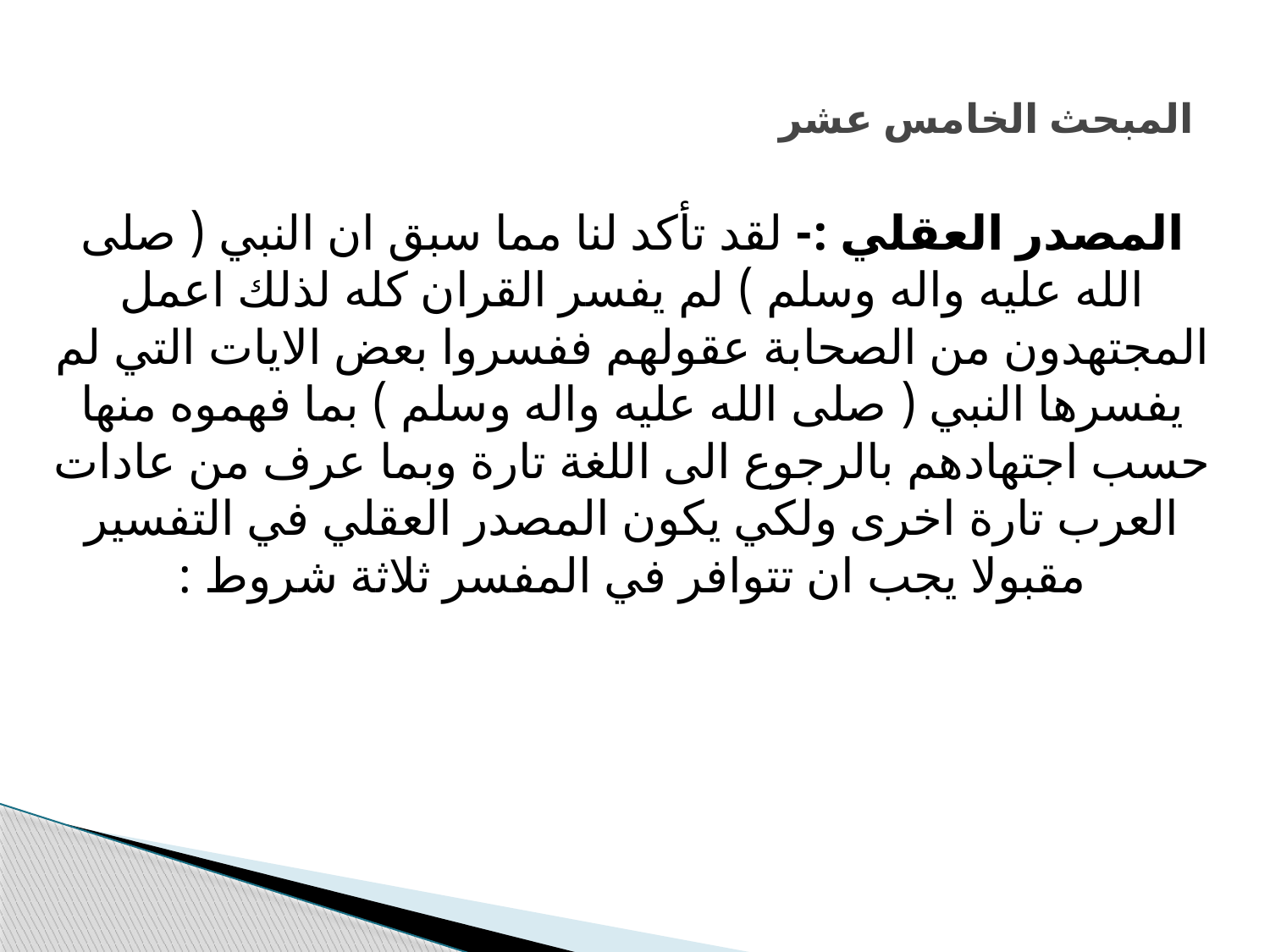

# المبحث الخامس عشر
المصدر العقلي :- لقد تأكد لنا مما سبق ان النبي ( صلى الله عليه واله وسلم ) لم يفسر القران كله لذلك اعمل المجتهدون من الصحابة عقولهم ففسروا بعض الايات التي لم يفسرها النبي ( صلى الله عليه واله وسلم ) بما فهموه منها حسب اجتهادهم بالرجوع الى اللغة تارة وبما عرف من عادات العرب تارة اخرى ولكي يكون المصدر العقلي في التفسير مقبولا يجب ان تتوافر في المفسر ثلاثة شروط :